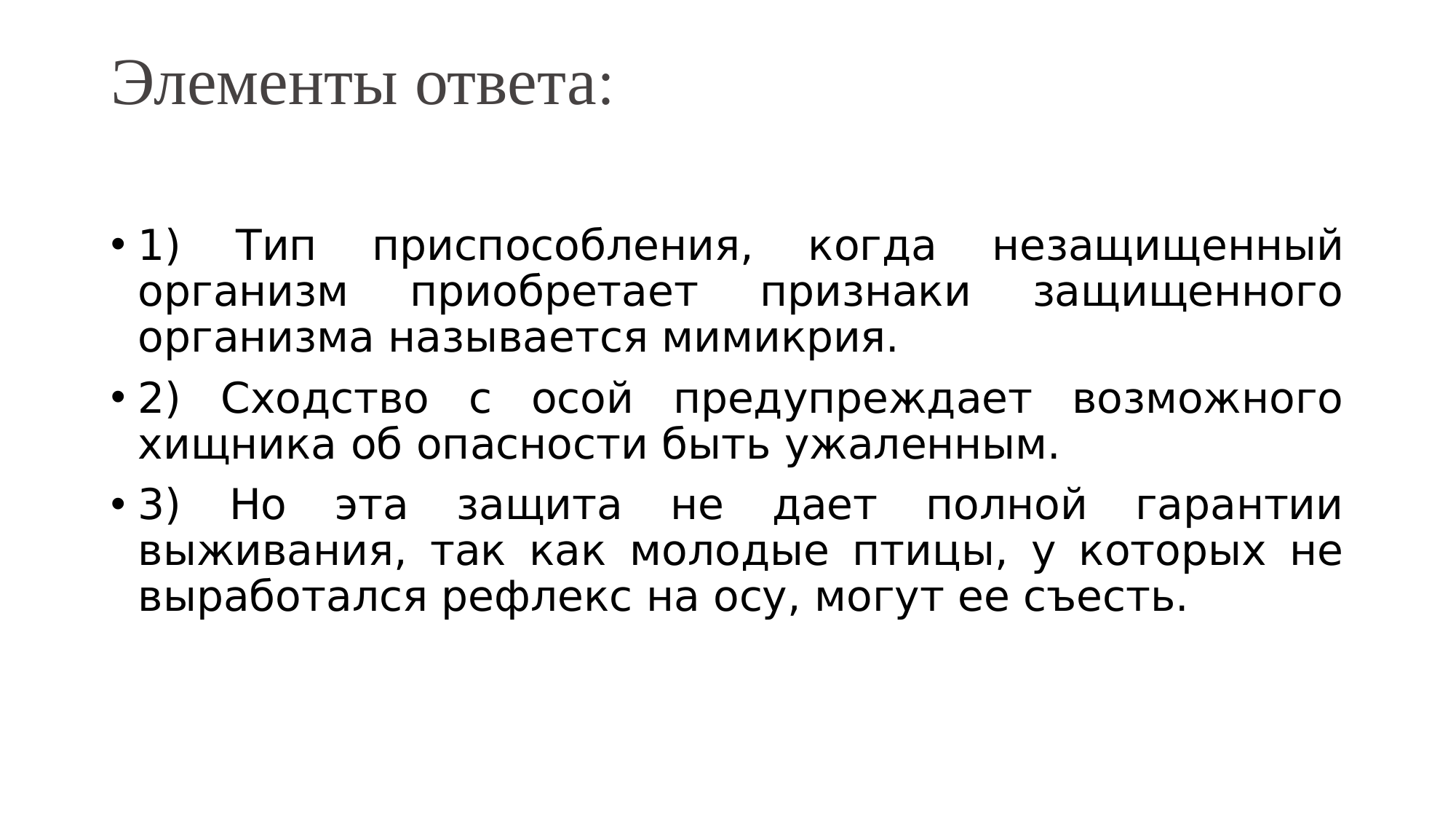

# Элементы ответа:
1) Тип приспособления, когда незащищенный организм приобретает признаки защищенного организма называется мимикрия.
2) Сходство с осой предупреждает возможного хищника об опасности быть ужаленным.
3) Но эта защита не дает полной гарантии выживания, так как молодые птицы, у которых не выработался рефлекс на осу, могут ее съесть.